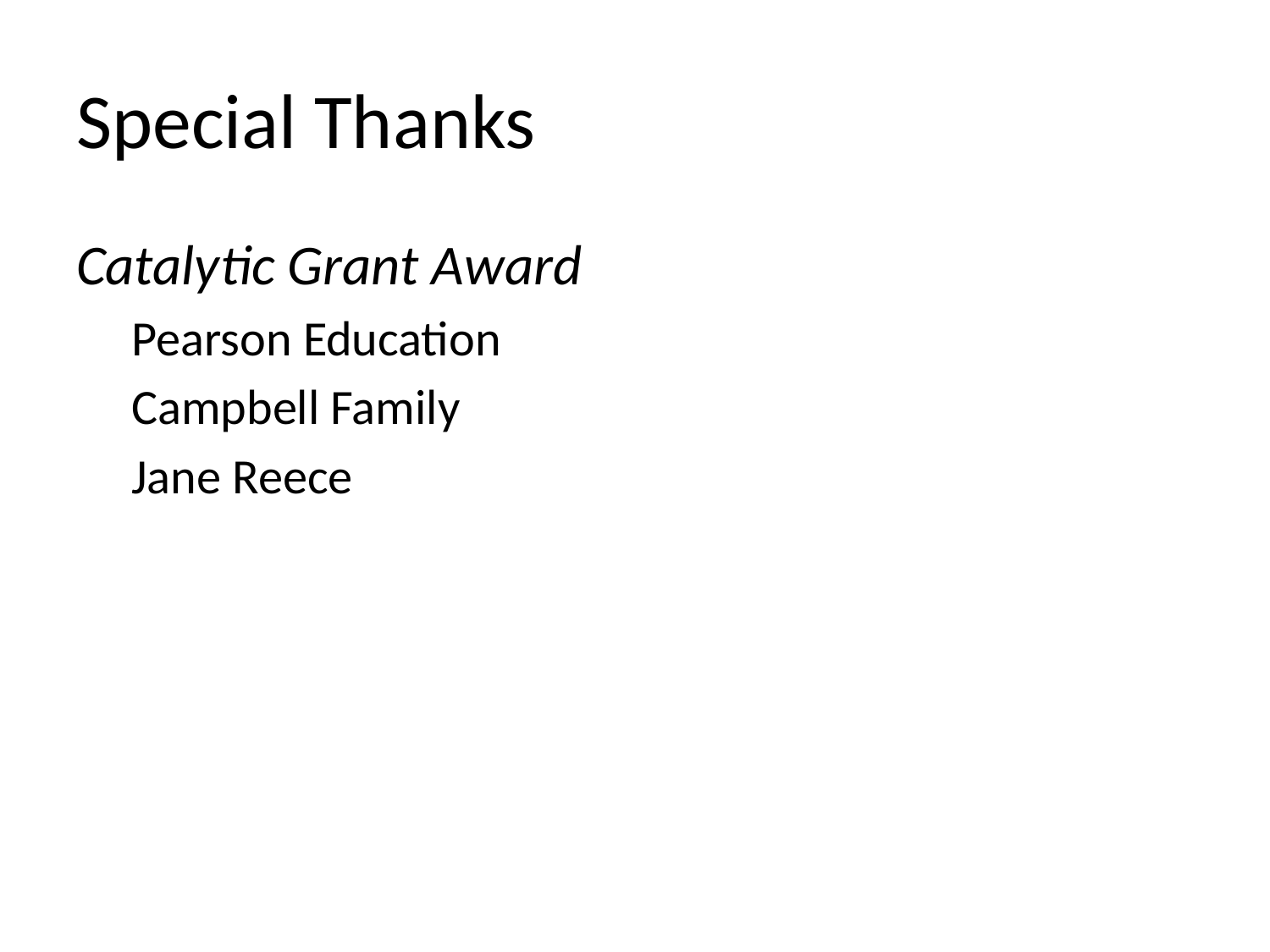

# Special Thanks
Catalytic Grant Award
Pearson Education
Campbell Family
Jane Reece